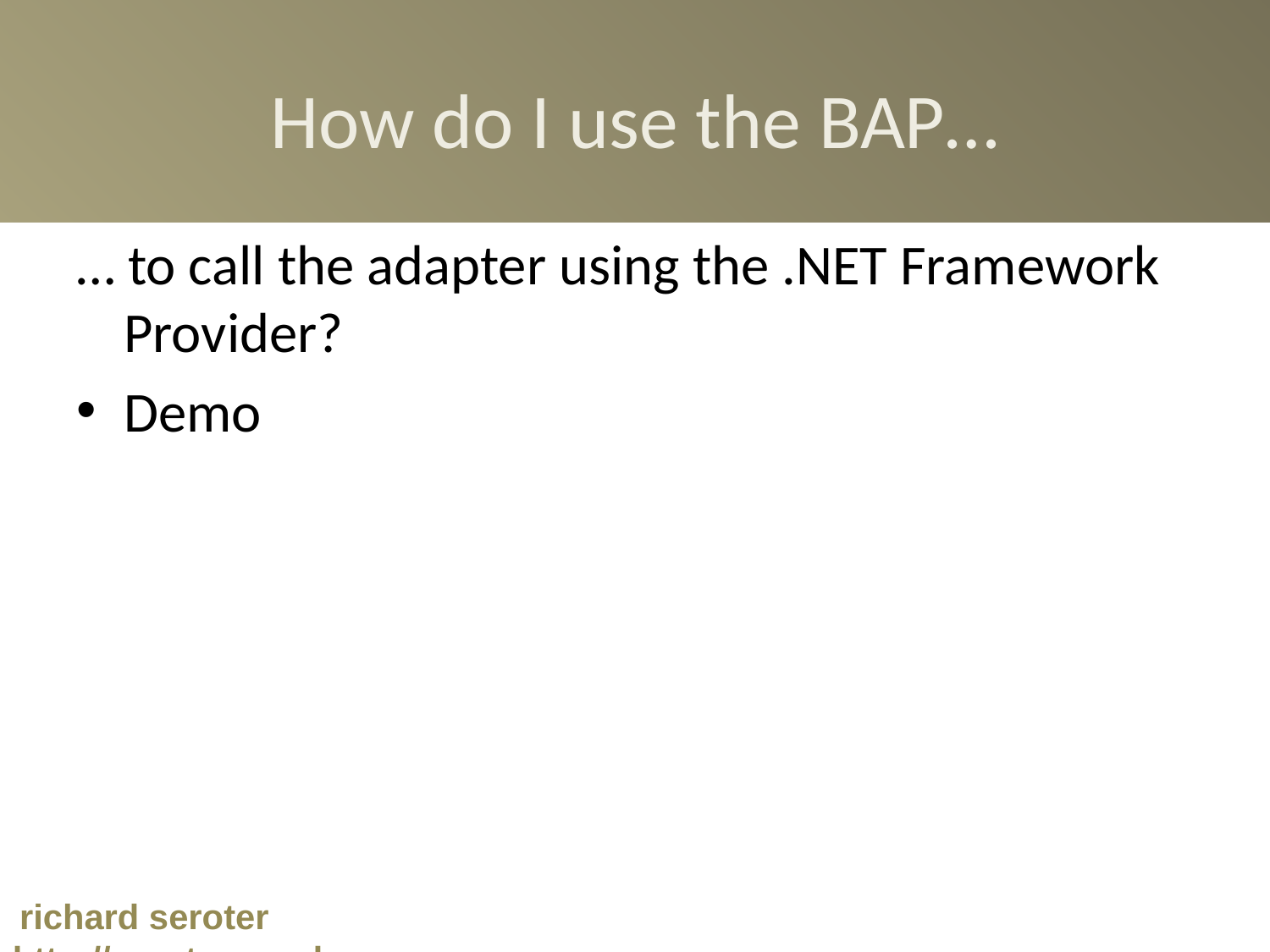

# How do I use the BAP…
… to call the adapter using the .NET Framework Provider?
Demo
 richard seroter                                                                             http://seroter.wordpress.com